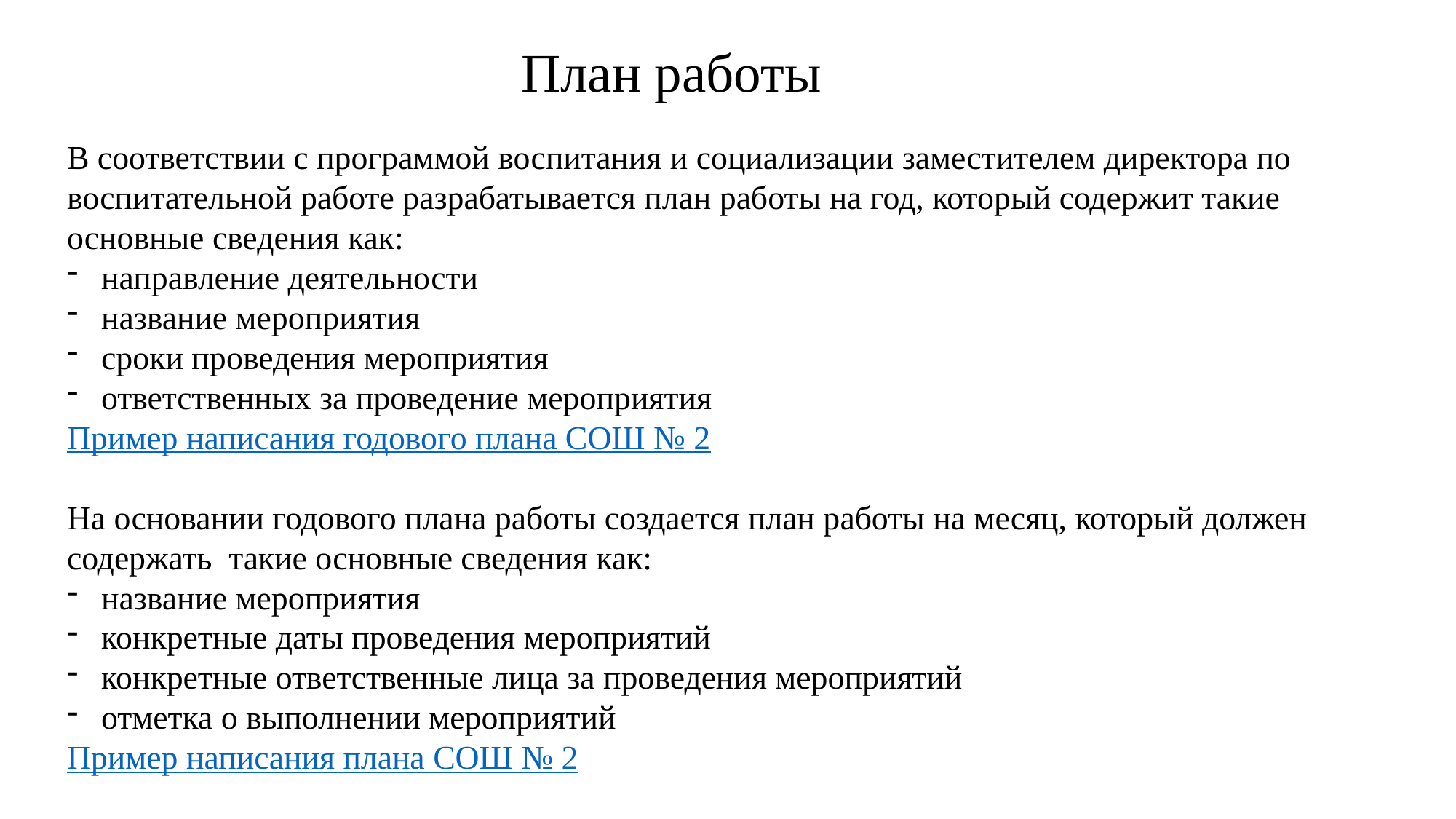

План работы
В соответствии с программой воспитания и социализации заместителем директора по
воспитательной работе разрабатывается план работы на год, который содержит такие
основные сведения как:
направление деятельности
название мероприятия
сроки проведения мероприятия
ответственных за проведение мероприятия
Пример написания годового плана СОШ № 2

На основании годового плана работы создается план работы на месяц, который должен содержать  такие основные сведения как:
название мероприятия
конкретные даты проведения мероприятий
конкретные ответственные лица за проведения мероприятий
отметка о выполнении мероприятий
Пример написания плана СОШ № 2